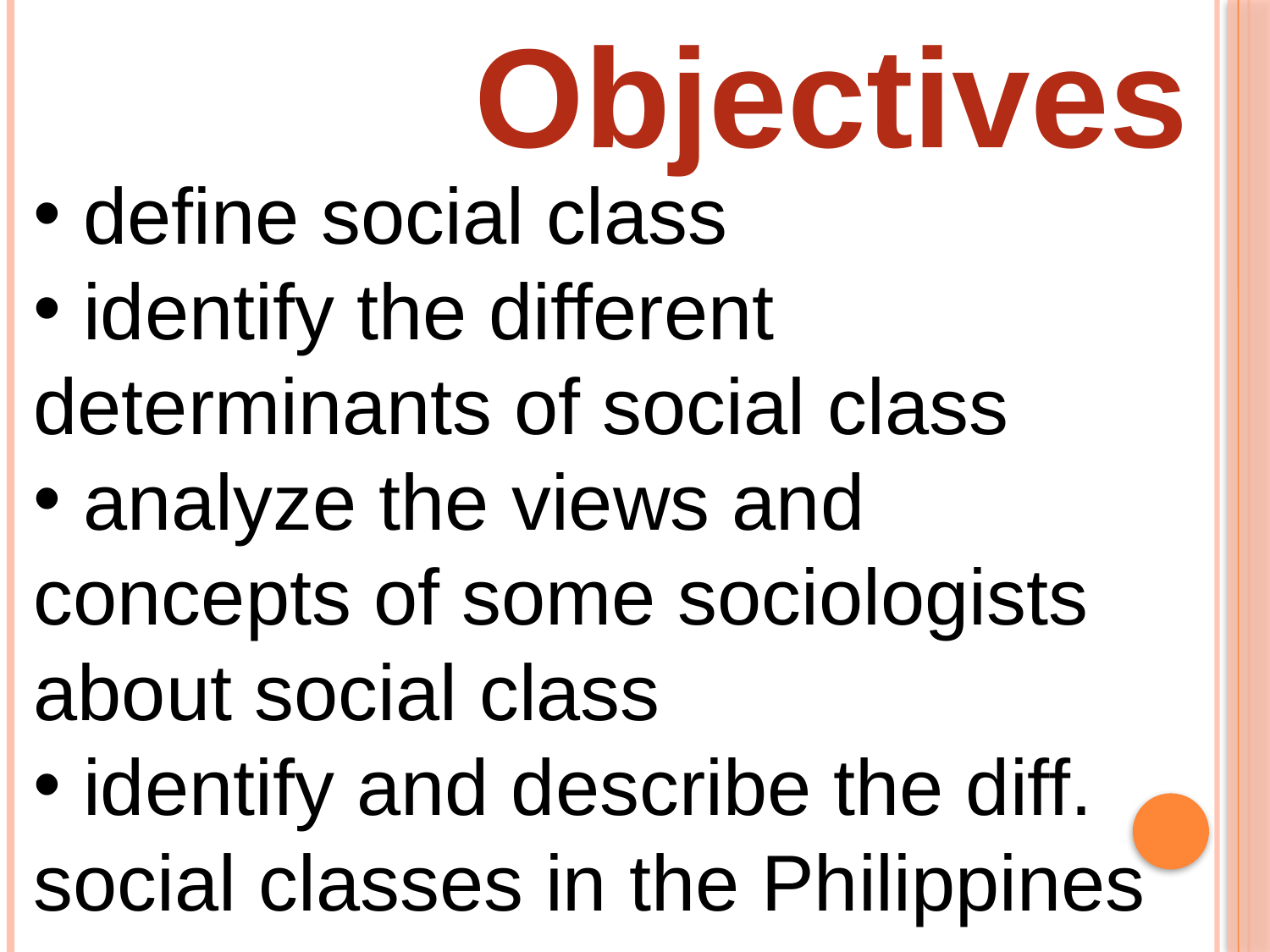

Objectives
 define social class
 identify the different 	determinants of social class
 analyze the views and 	concepts of some sociologists 	about social class
 identify and describe the diff. 	social classes in the Philippines